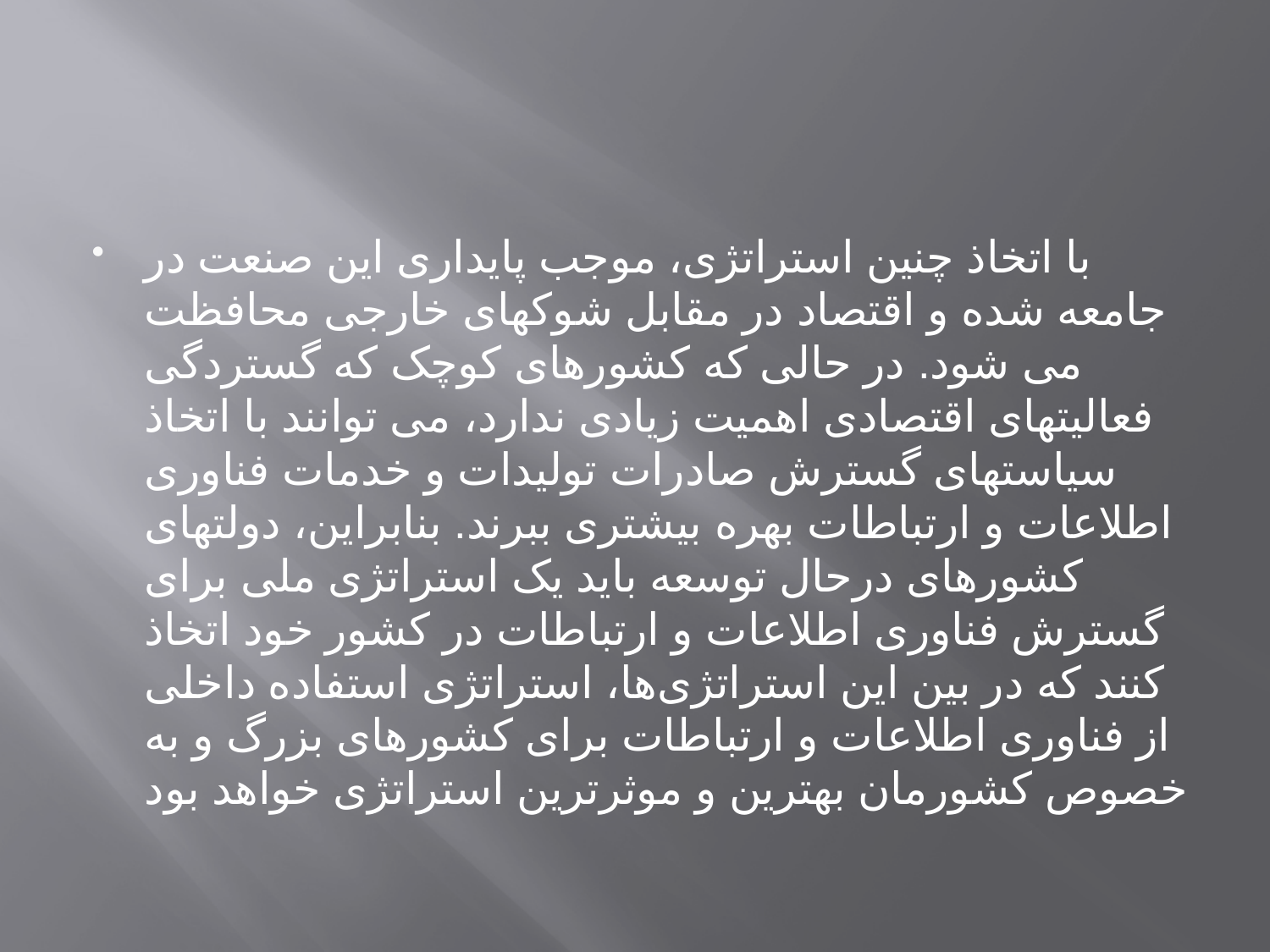

#
با اتخاذ چنین استراتژی، موجب پایداری این صنعت در جامعه شده و اقتصاد در مقابل شوکهای خارجی محافظت می شود. در حالی که کشورهای کوچک که گستردگی فعالیتهای اقتصادی اهمیت زیادی ندارد، می توانند با اتخاذ سیاستهای گسترش صادرات تولیدات و خدمات فناوری اطلاعات و ارتباطات بهره بیشتری ببرند. بنابراین، دولتهای کشورهای درحال توسعه باید یک استراتژی ملی برای گسترش فناوری اطلاعات و ارتباطات در کشور خود اتخاذ کنند که در بین این استراتژی‌ها‌، استراتژی استفاده داخلی از فناوری اطلاعات و ارتباطات برای کشورهای بزرگ و به خصوص کشورمان بهترین و موثرترین استراتژی خواهد بود